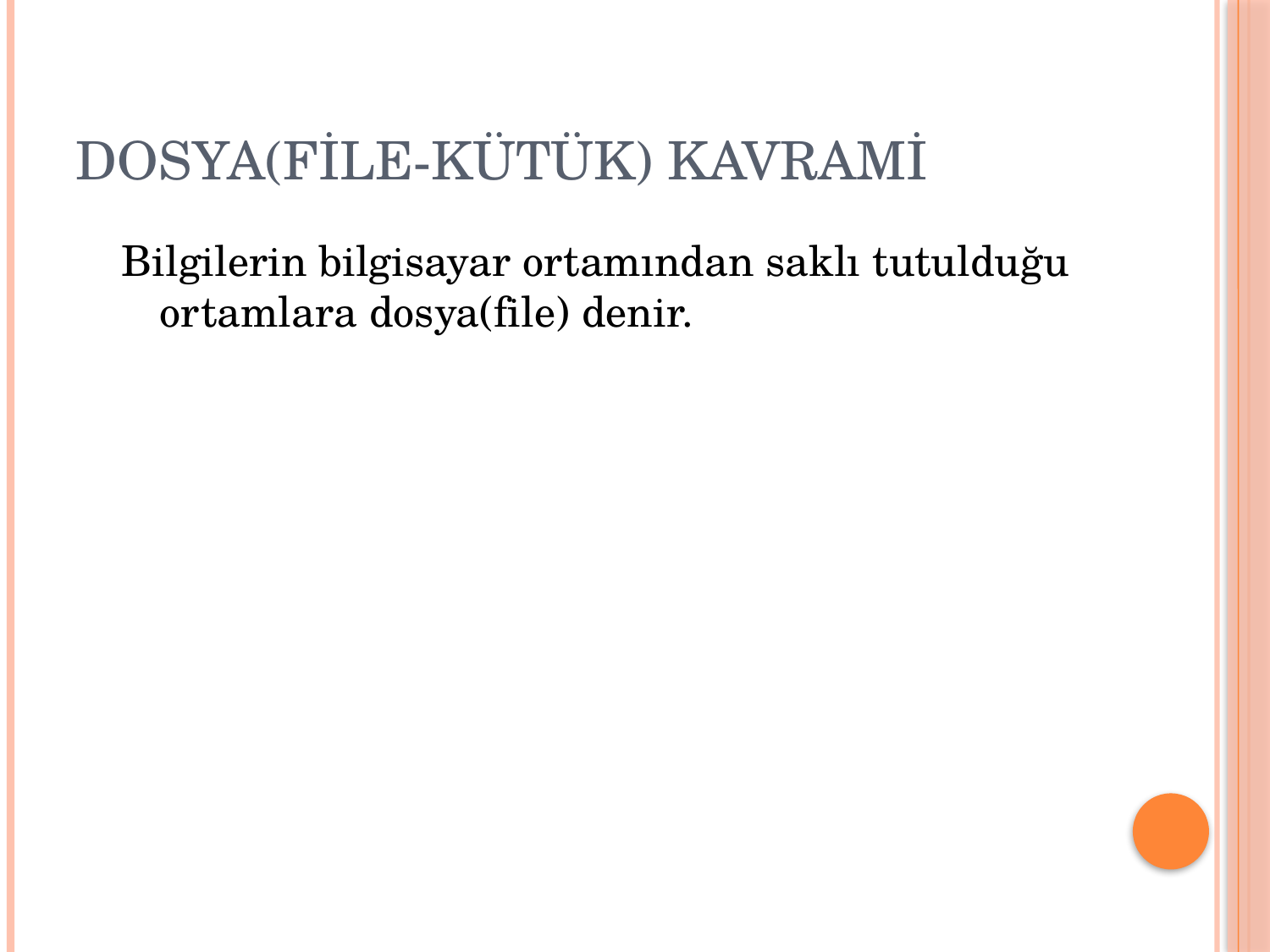

# Dosya(file-kütük) kavrami
Bilgilerin bilgisayar ortamından saklı tutulduğu ortamlara dosya(file) denir.